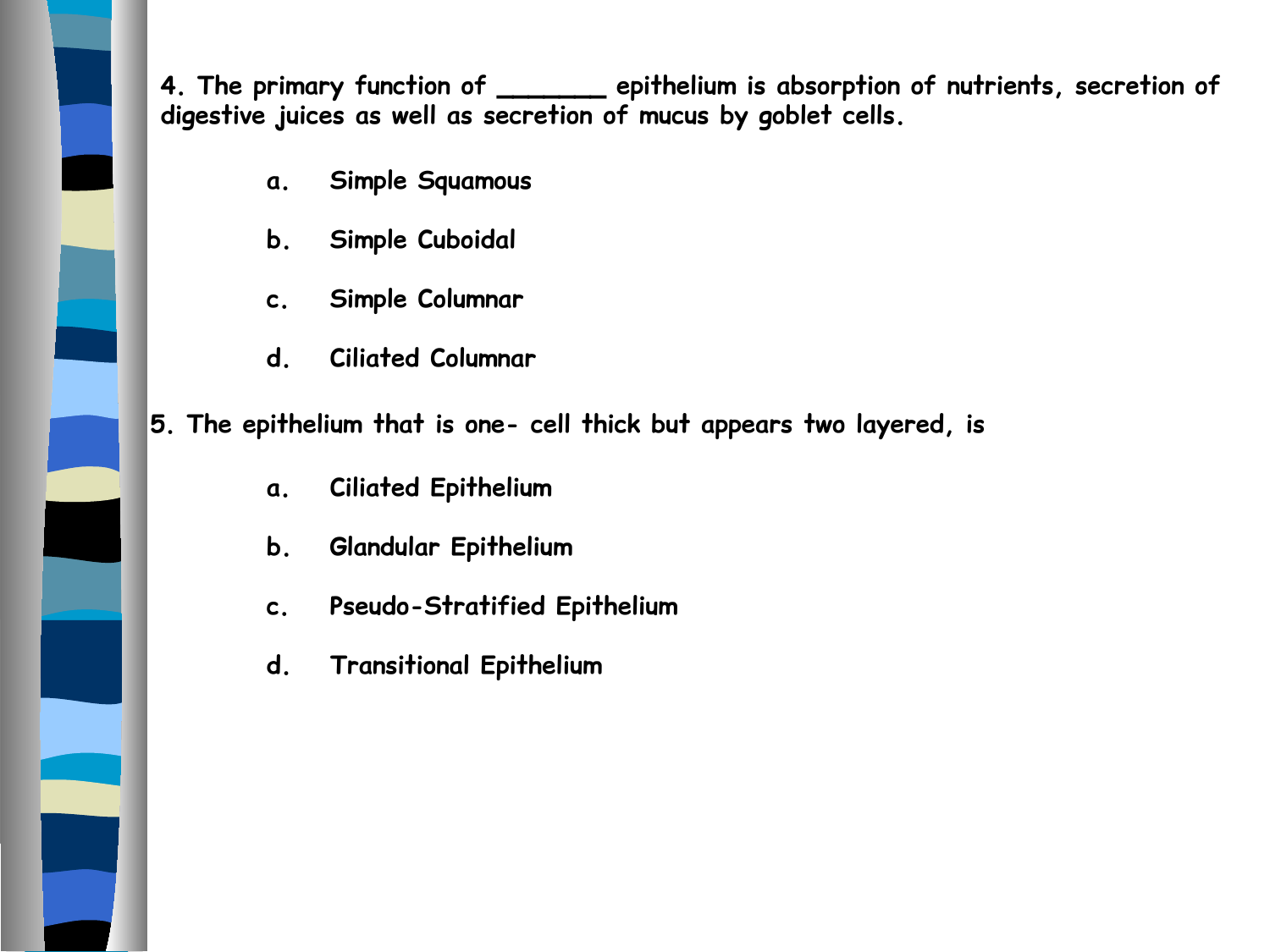

4. The primary function of _______ epithelium is absorption of nutrients, secretion of digestive juices as well as secretion of mucus by goblet cells.
Simple Squamous

Simple Cuboidal

Simple Columnar

Ciliated Columnar
5. The epithelium that is one- cell thick but appears two layered, is
Ciliated Epithelium

Glandular Epithelium

Pseudo-Stratified Epithelium

Transitional Epithelium